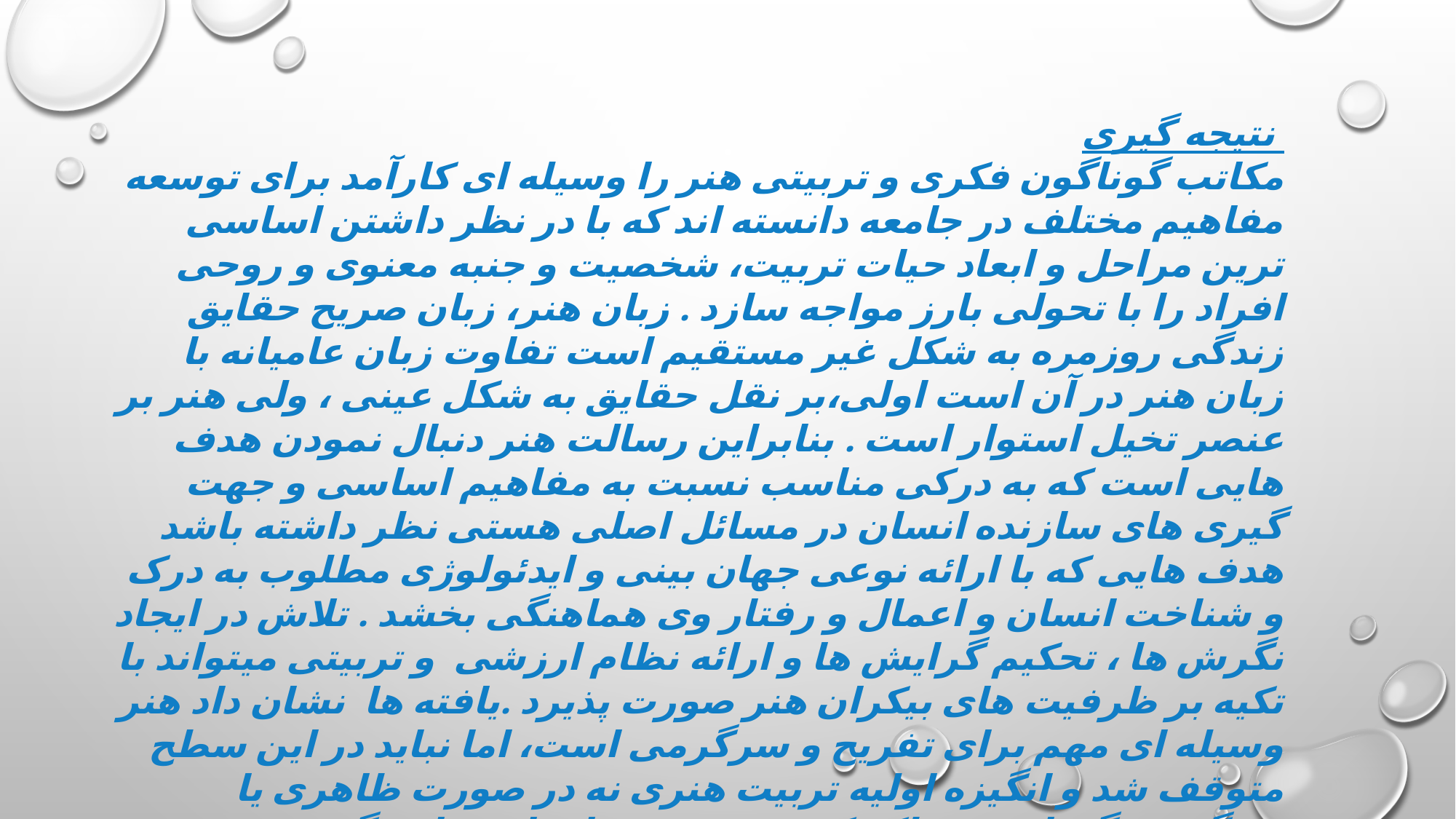

نتیجه گیری
مکاتب گوناگون فکری و تربیتی هنر را وسیله ای کارآمد برای توسعه مفاهیم مختلف در جامعه دانسته اند که با در نظر داشتن اساسی ترین مراحل و ابعاد حیات تربیت، شخصیت و جنبه معنوی و روحی افراد را با تحولی بارز مواجه سازد . زبان هنر، زبان صریح حقایق زندگی روزمره به شکل غیر مستقیم است تفاوت زبان عامیانه با زبان هنر در آن است اولی،بر نقل حقایق به شکل عینی ، ولی هنر بر عنصر تخیل استوار است . بنابراین رسالت هنر دنبال نمودن هدف هایی است که به درکی مناسب نسبت به مفاهیم اساسی و جهت گیری های سازنده انسان در مسائل اصلی هستی نظر داشته باشد هدف هایی که با ارائه نوعی جهان بینی و ایدئولوژی مطلوب به درک و شناخت انسان و اعمال و رفتار وی هماهنگی بخشد . تلاش در ایجاد نگرش ها ، تحکیم گرایش ها و ارائه نظام ارزشی  و تربیتی میتواند با تکیه بر ظرفیت های بیکران هنر صورت پذیرد .یافته ها  نشان داد هنر وسیله ای مهم برای تفریح و سرگرمی است، اما نباید در این سطح متوقف شد و انگیزه اولیه تربیت هنری نه در صورت ظاهری یا سرگرمی گذراست ، بلکه کوششی پرمعنا برای سازندگی روحی و معنوی جامعه است.